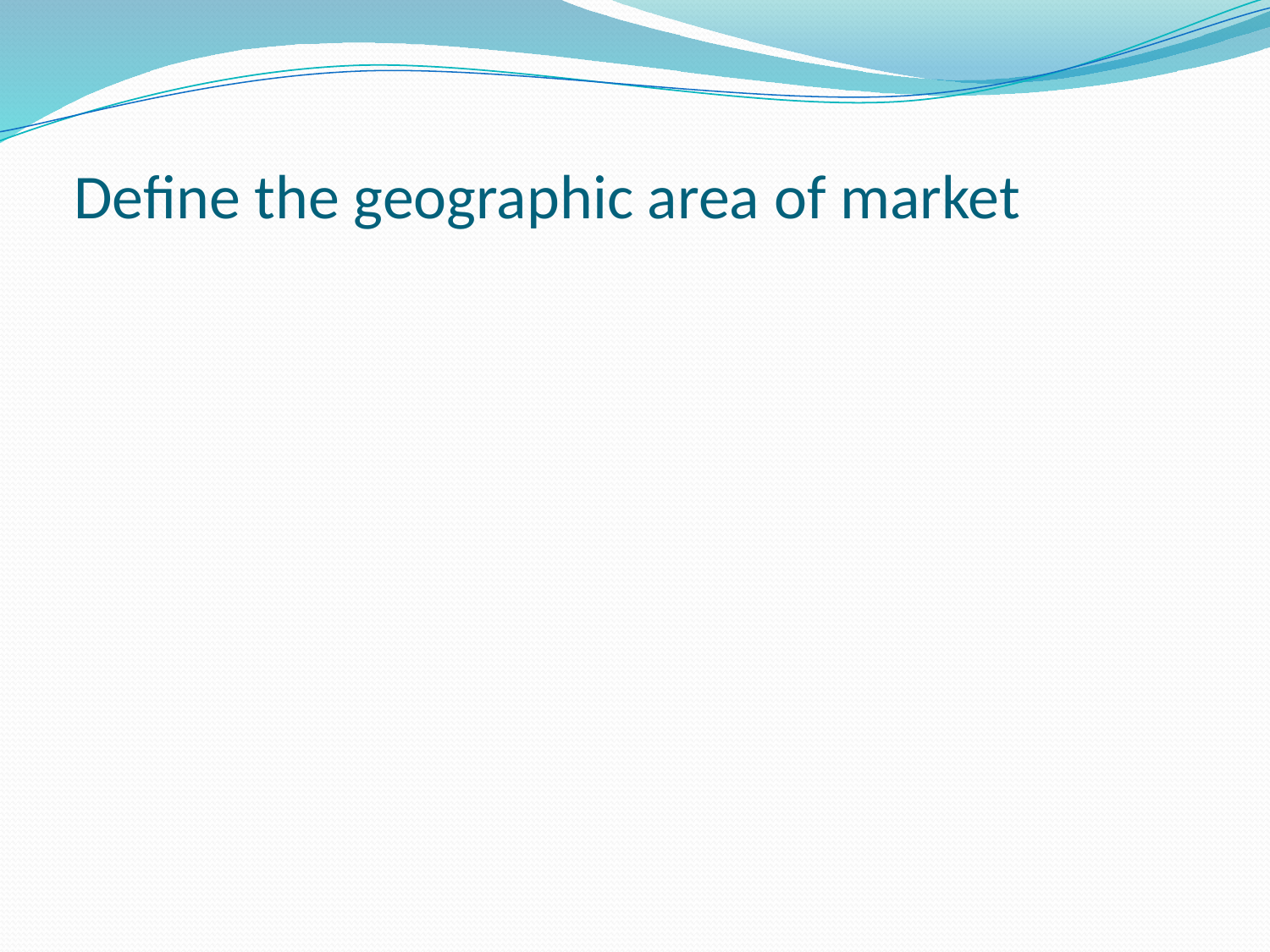

# Define the geographic area of market